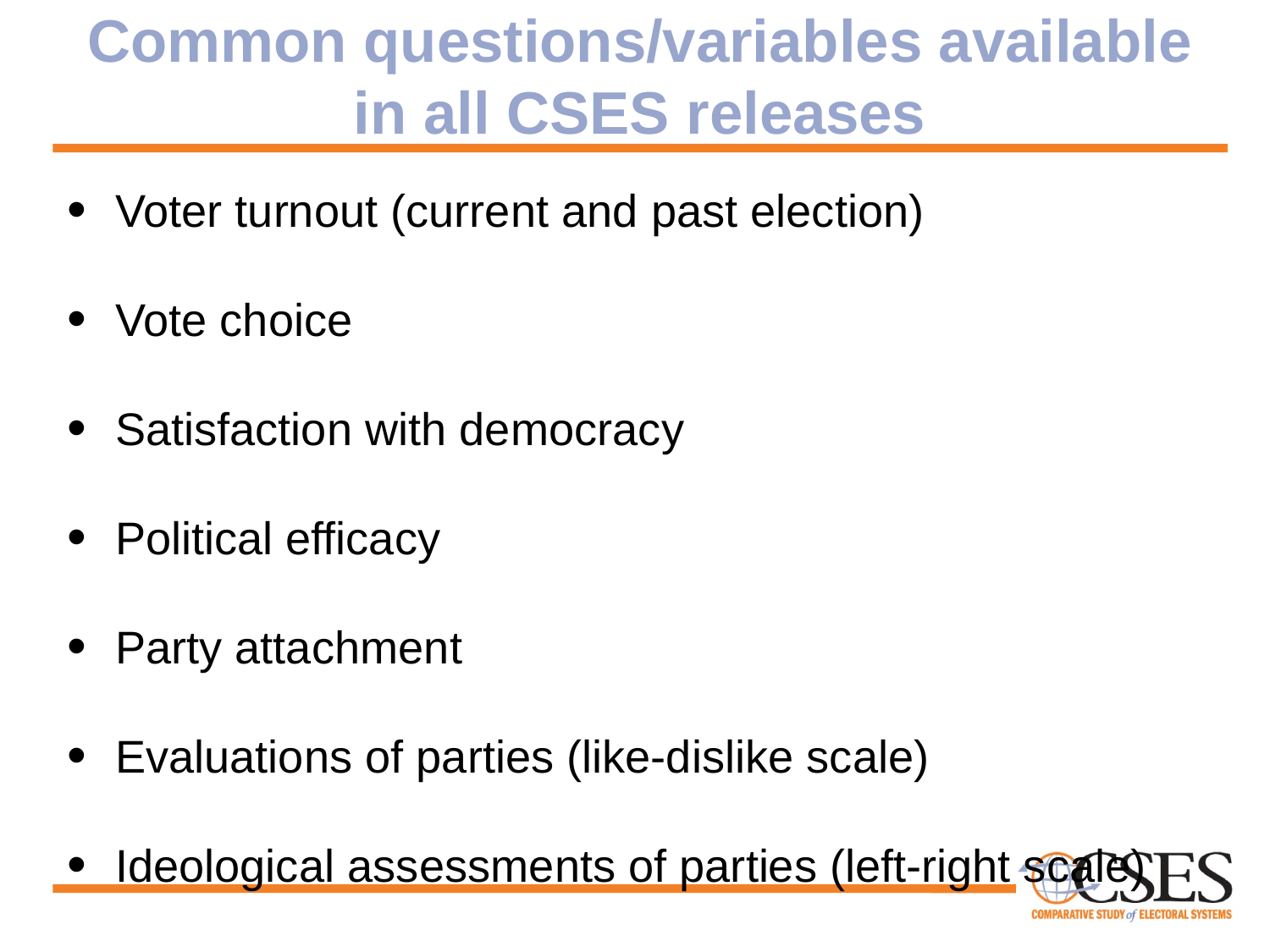

# Common questions/variables available in all CSES releases
Voter turnout (current and past election)

Vote choice

Satisfaction with democracy

Political efficacy

Party attachment

Evaluations of parties (like-dislike scale)

Ideological assessments of parties (left-right scale)

Demographics (e.g.: age, gender, education etc.)